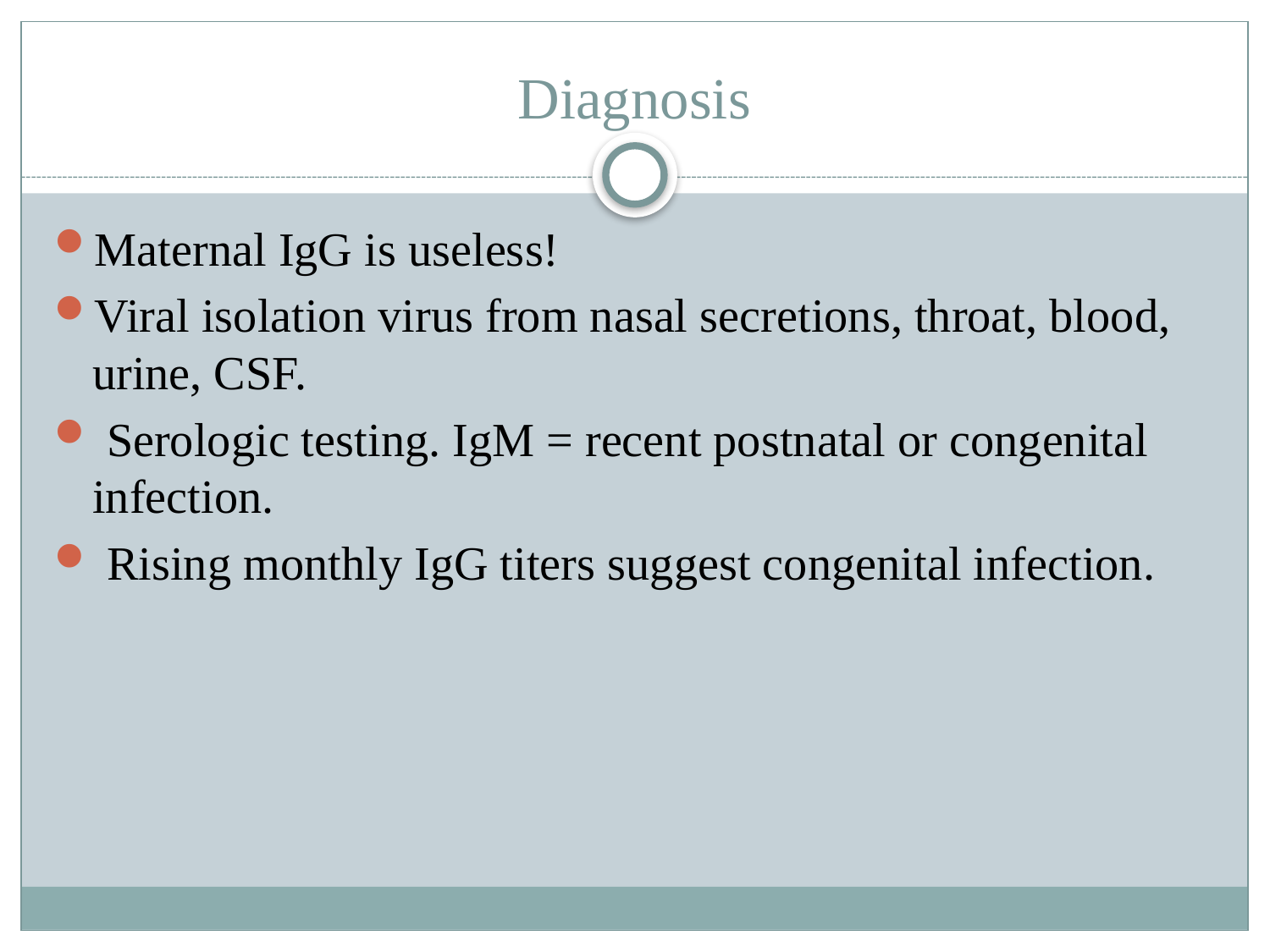

# Diagnosis
Maternal IgG is useless!
Viral isolation virus from nasal secretions, throat, blood, urine, CSF.
 Serologic testing. IgM = recent postnatal or congenital infection.
 Rising monthly IgG titers suggest congenital infection.